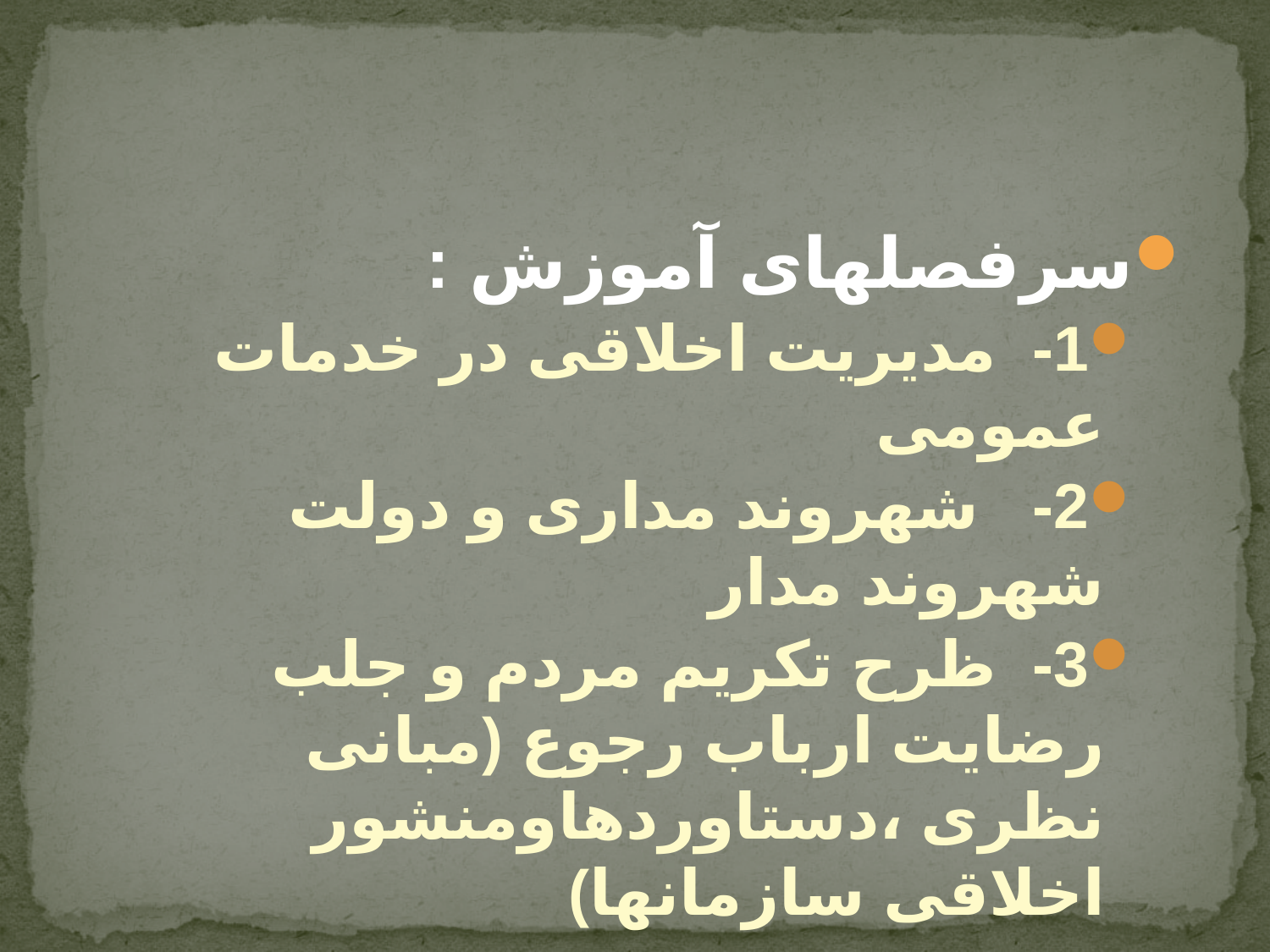

سرفصلهای آموزش :
1-  مدیریت اخلاقی در خدمات عمومی
2-   شهروند مداری و دولت شهروند مدار
3-  ظرح تکریم مردم و جلب رضایت ارباب رجوع (مبانی نظری ،دستاوردهاومنشور اخلاقی سازمانها)